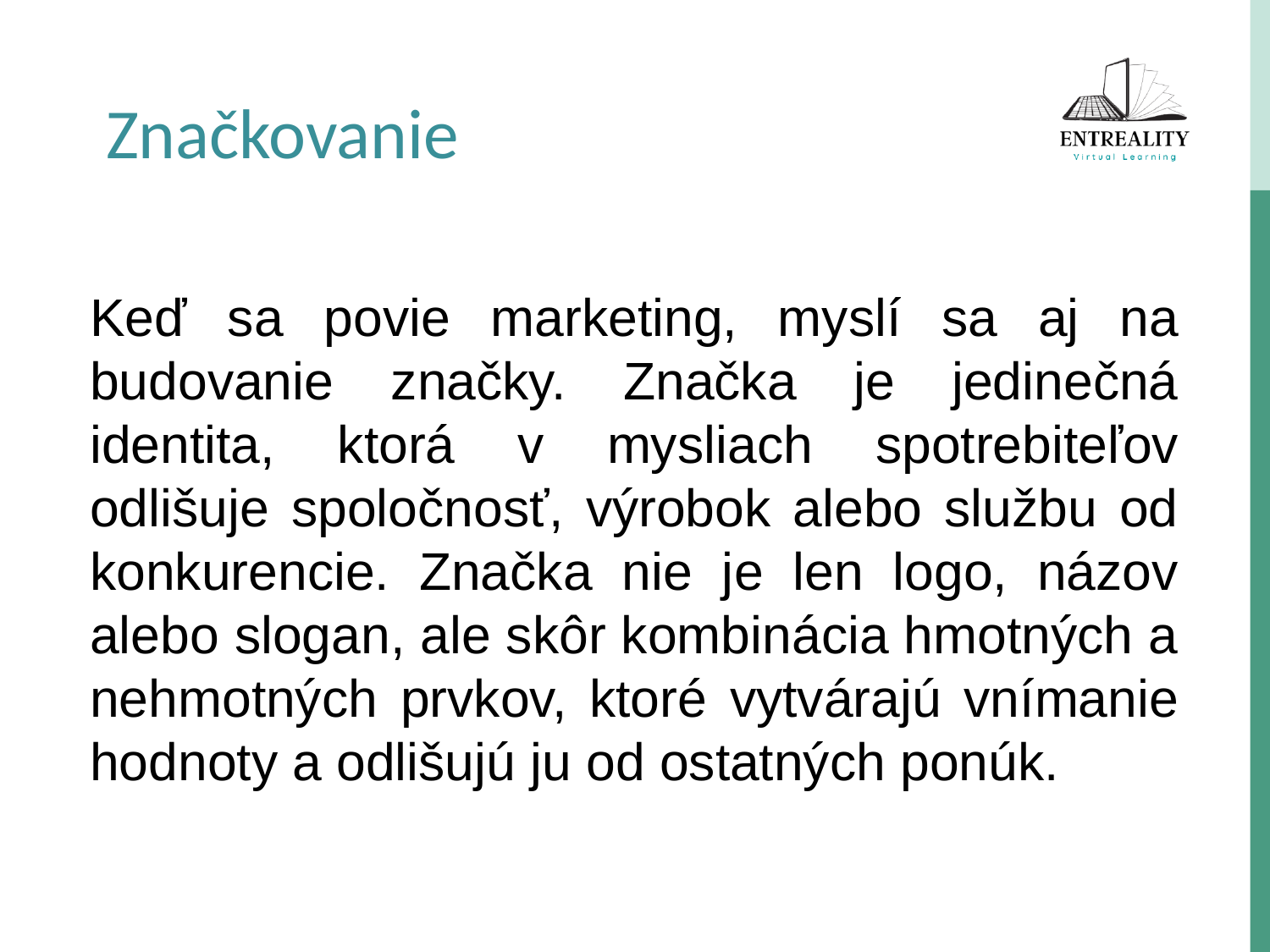

Značkovanie

Keď sa povie marketing, myslí sa aj na budovanie značky. Značka je jedinečná identita, ktorá v mysliach spotrebiteľov odlišuje spoločnosť, výrobok alebo službu od konkurencie. Značka nie je len logo, názov alebo slogan, ale skôr kombinácia hmotných a nehmotných prvkov, ktoré vytvárajú vnímanie hodnoty a odlišujú ju od ostatných ponúk.